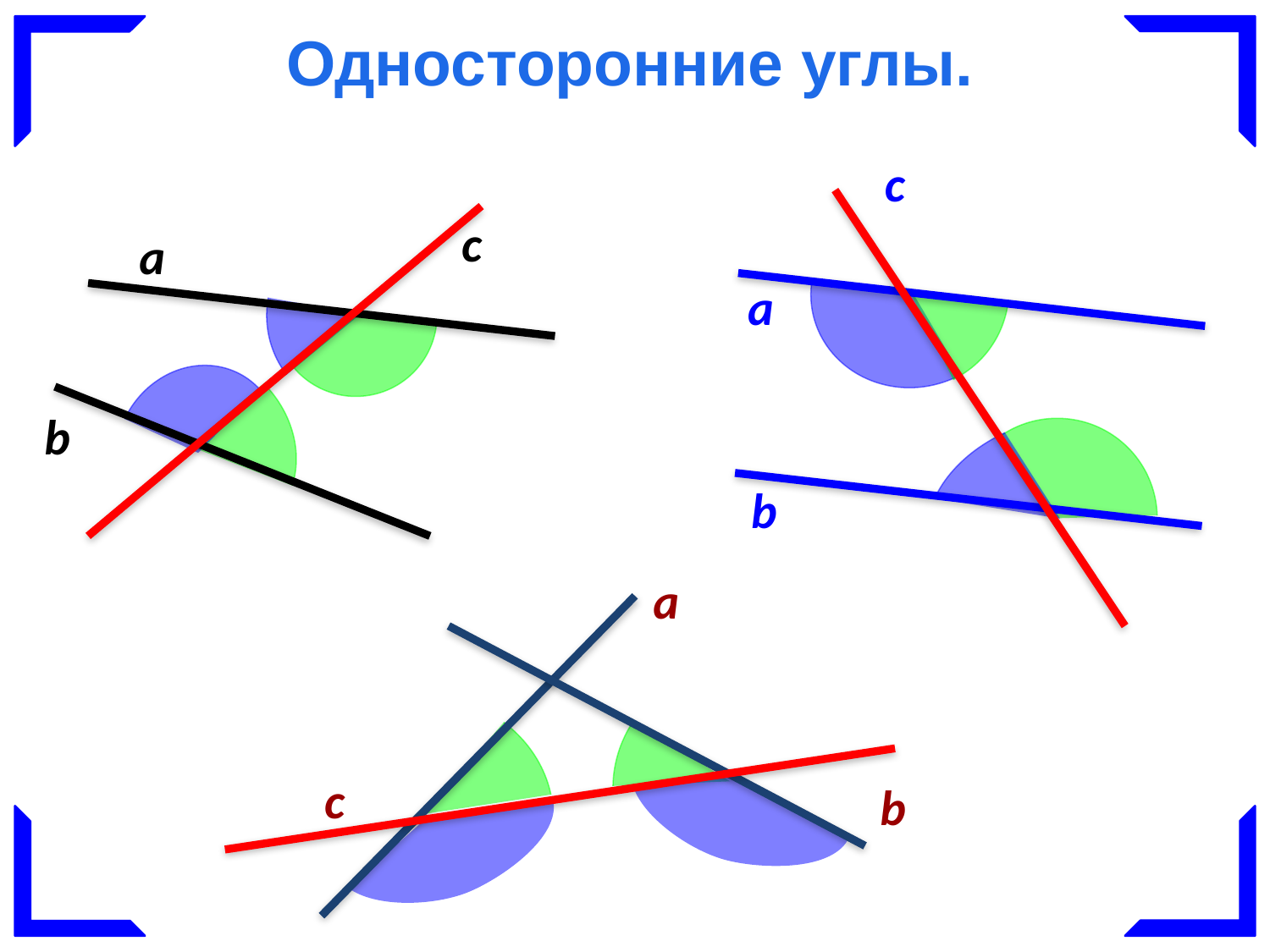

Односторонние углы.

c

c

a

a

b

b
a

c
b